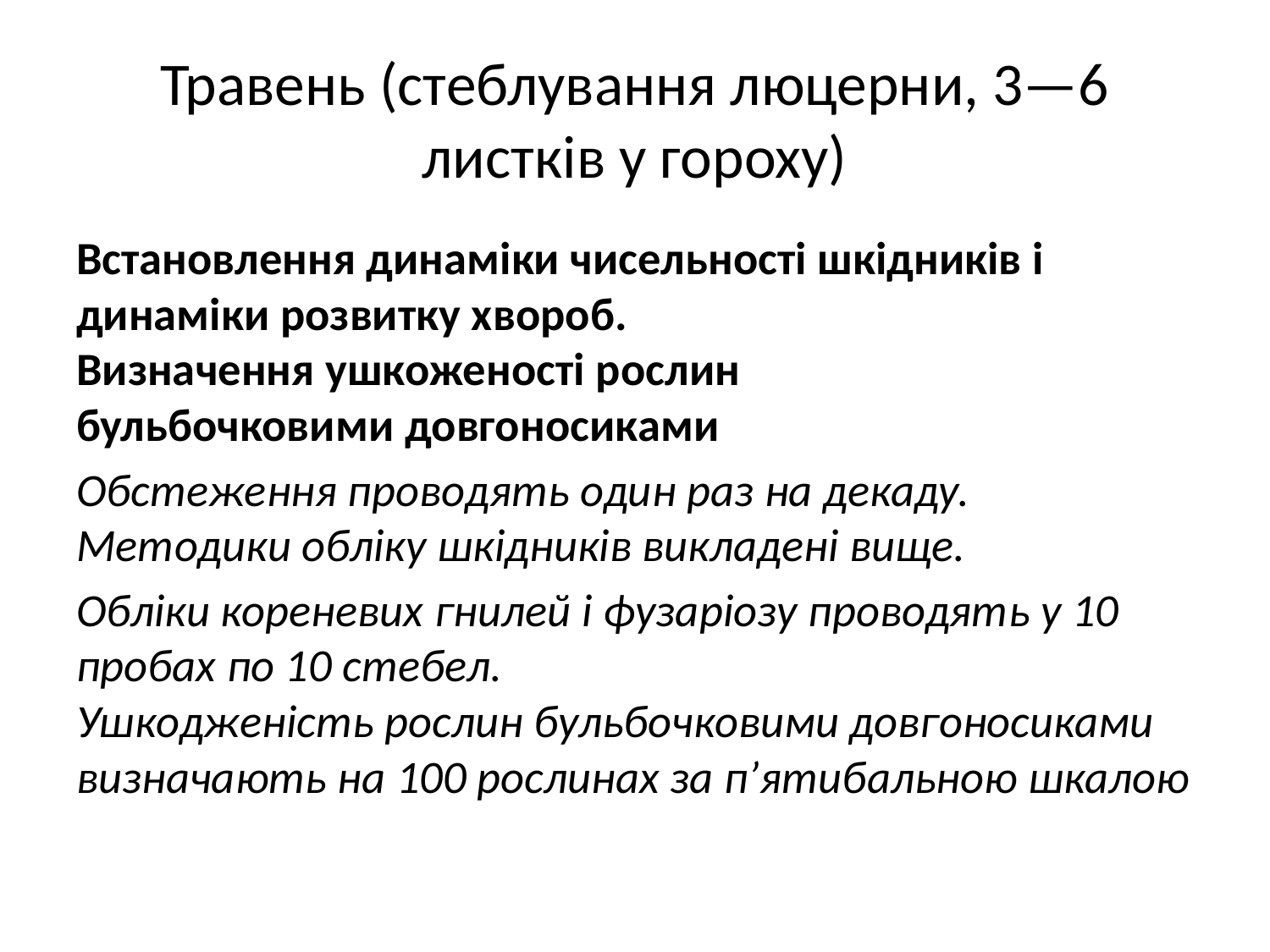

# Травень (стеблування люцерни, 3—6 листків у гороху)
Встановлення динаміки чисельності шкідників і динаміки розвитку хвороб.
Визначення ушкоженості рослин
бульбочковими довгоносиками
Обстеження проводять один раз на декаду. Методики обліку шкідників викладені вище.
Обліки кореневих гнилей і фузаріозу проводять у 10
пробах по 10 стебел.
Ушкодженість рослин бульбочковими довгоносиками визначають на 100 рослинах за п’ятибальною шкалою